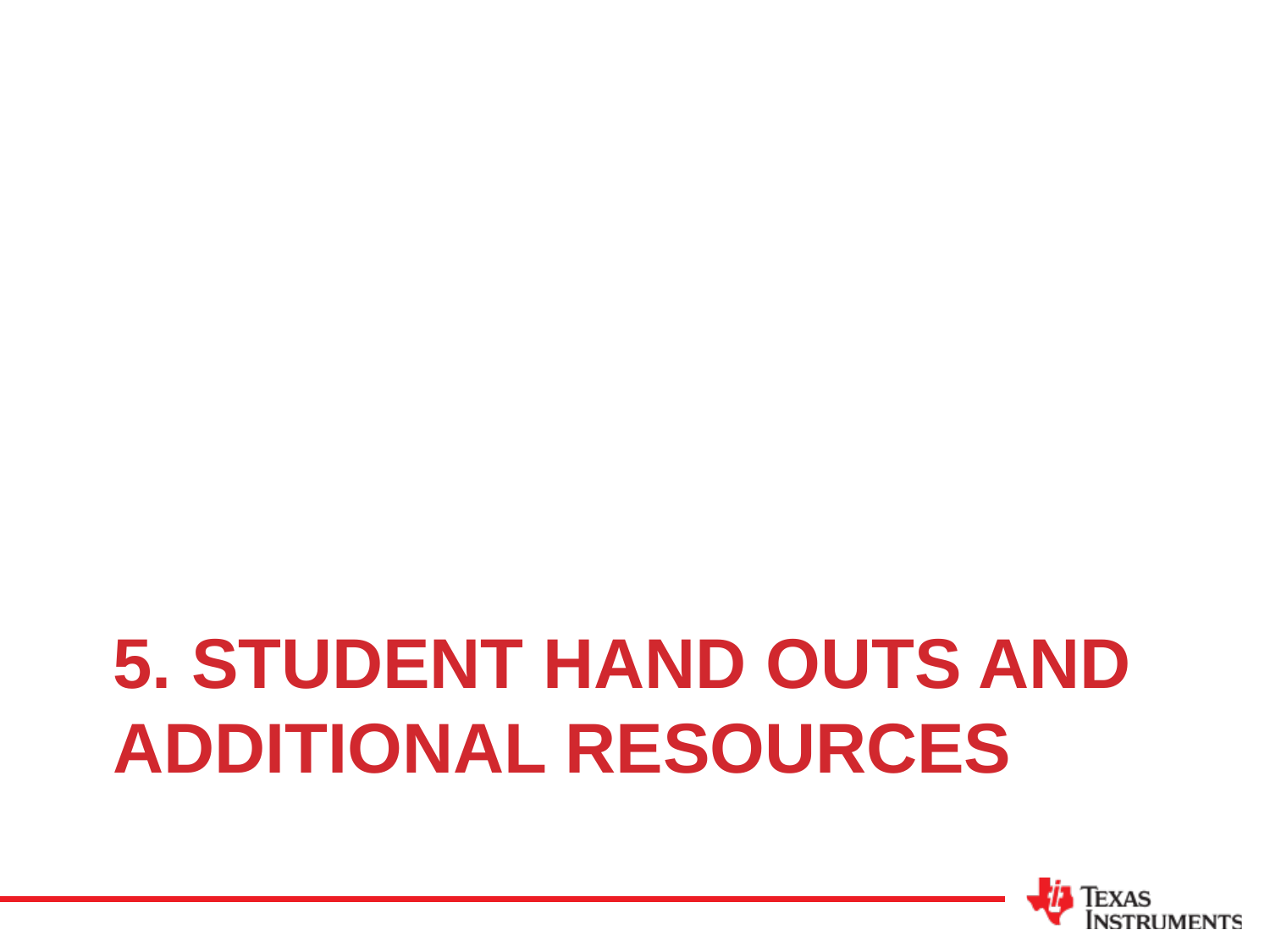

# 5. Student Hand outs and Additional Resources